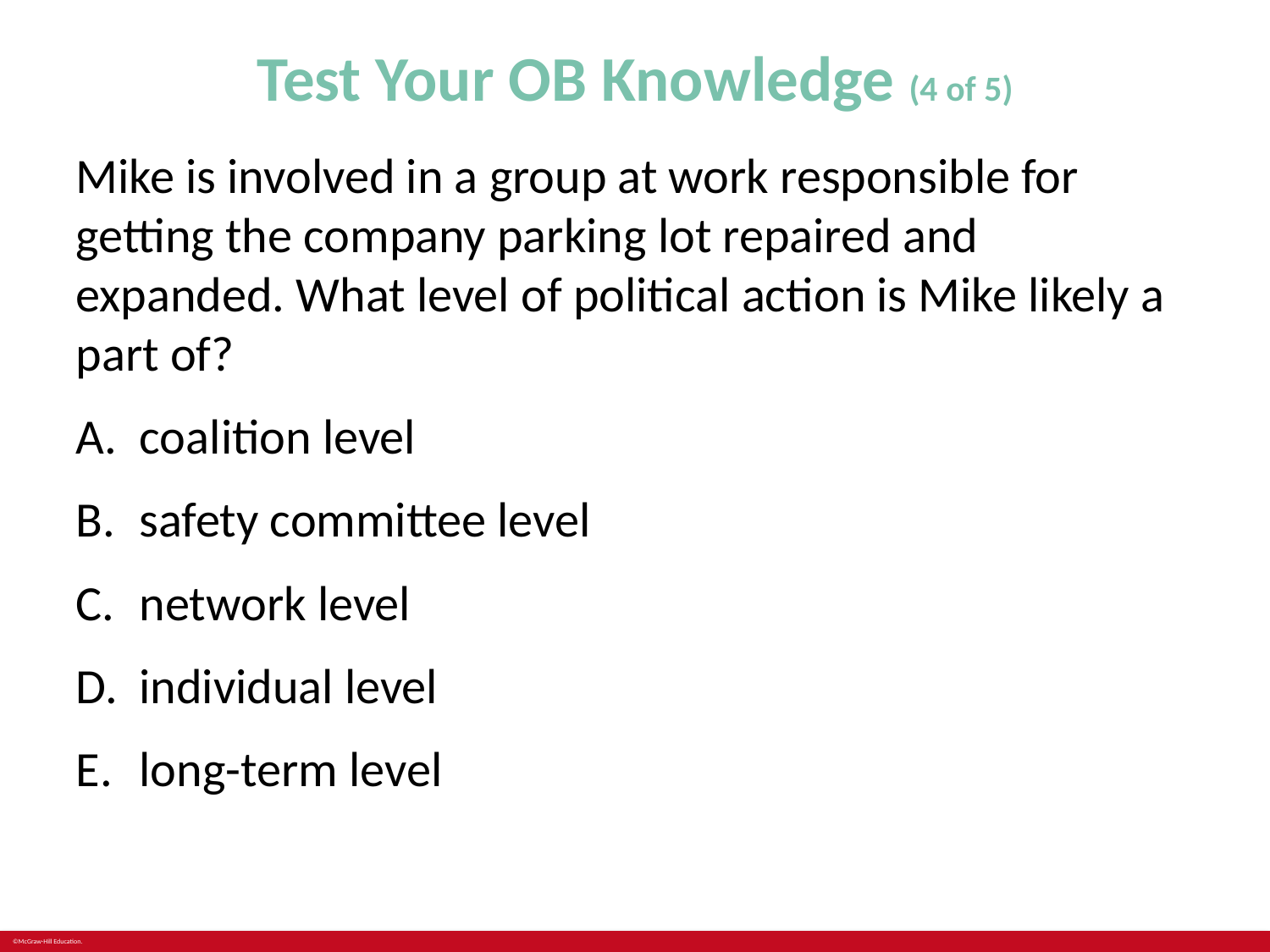

# Test Your OB Knowledge (4 of 5)
Mike is involved in a group at work responsible for getting the company parking lot repaired and expanded. What level of political action is Mike likely a part of?
coalition level
safety committee level
network level
individual level
long-term level